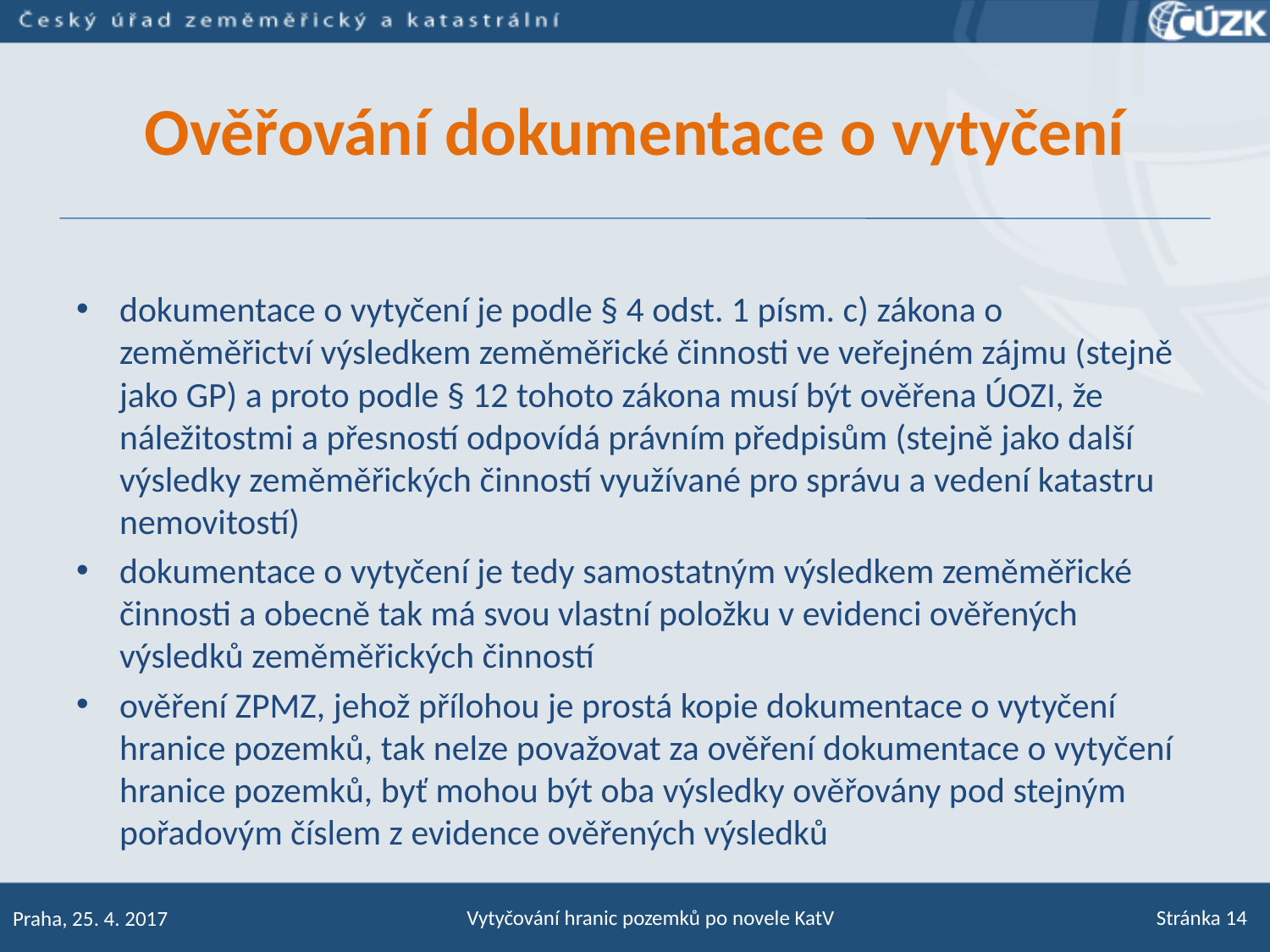

# Ověřování dokumentace o vytyčení

dokumentace o vytyčení je podle § 4 odst. 1 písm. c) zákona o zeměměřictví výsledkem zeměměřické činnosti ve veřejném zájmu (stejně jako GP) a proto podle § 12 tohoto zákona musí být ověřena ÚOZI, že náležitostmi a přesností odpovídá právním předpisům (stejně jako další výsledky zeměměřických činností využívané pro správu a vedení katastru nemovitostí)
dokumentace o vytyčení je tedy samostatným výsledkem zeměměřické činnosti a obecně tak má svou vlastní položku v evidenci ověřených výsledků zeměměřických činností
ověření ZPMZ, jehož přílohou je prostá kopie dokumentace o vytyčení hranice pozemků, tak nelze považovat za ověření dokumentace o vytyčení hranice pozemků, byť mohou být oba výsledky ověřovány pod stejným pořadovým číslem z evidence ověřených výsledků
Vytyčování hranic pozemků po novele KatV
Stránka 14
Praha, 25. 4. 2017